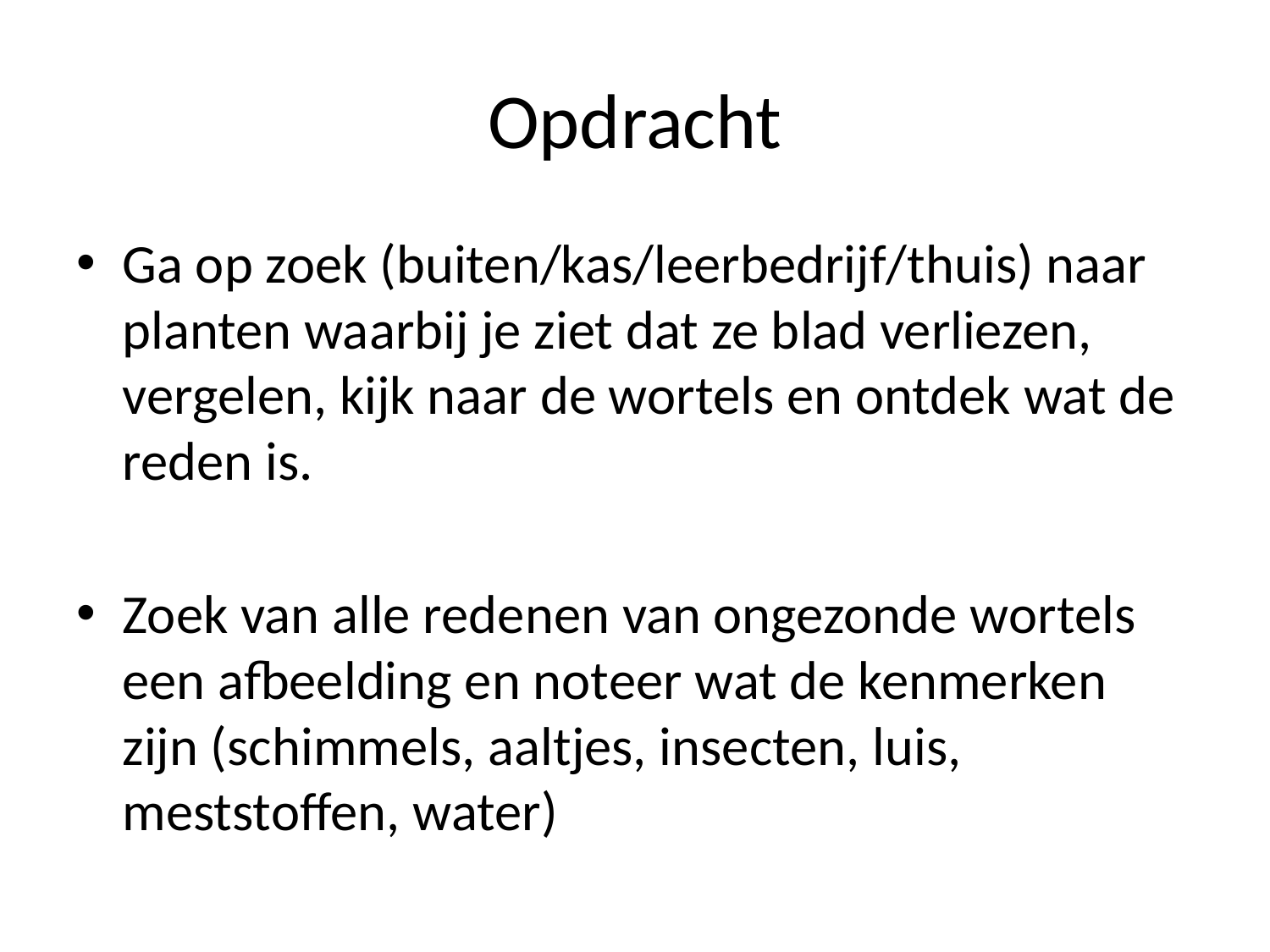

# Opdracht
Ga op zoek (buiten/kas/leerbedrijf/thuis) naar planten waarbij je ziet dat ze blad verliezen, vergelen, kijk naar de wortels en ontdek wat de reden is.

Zoek van alle redenen van ongezonde wortels een afbeelding en noteer wat de kenmerken zijn (schimmels, aaltjes, insecten, luis, meststoffen, water)